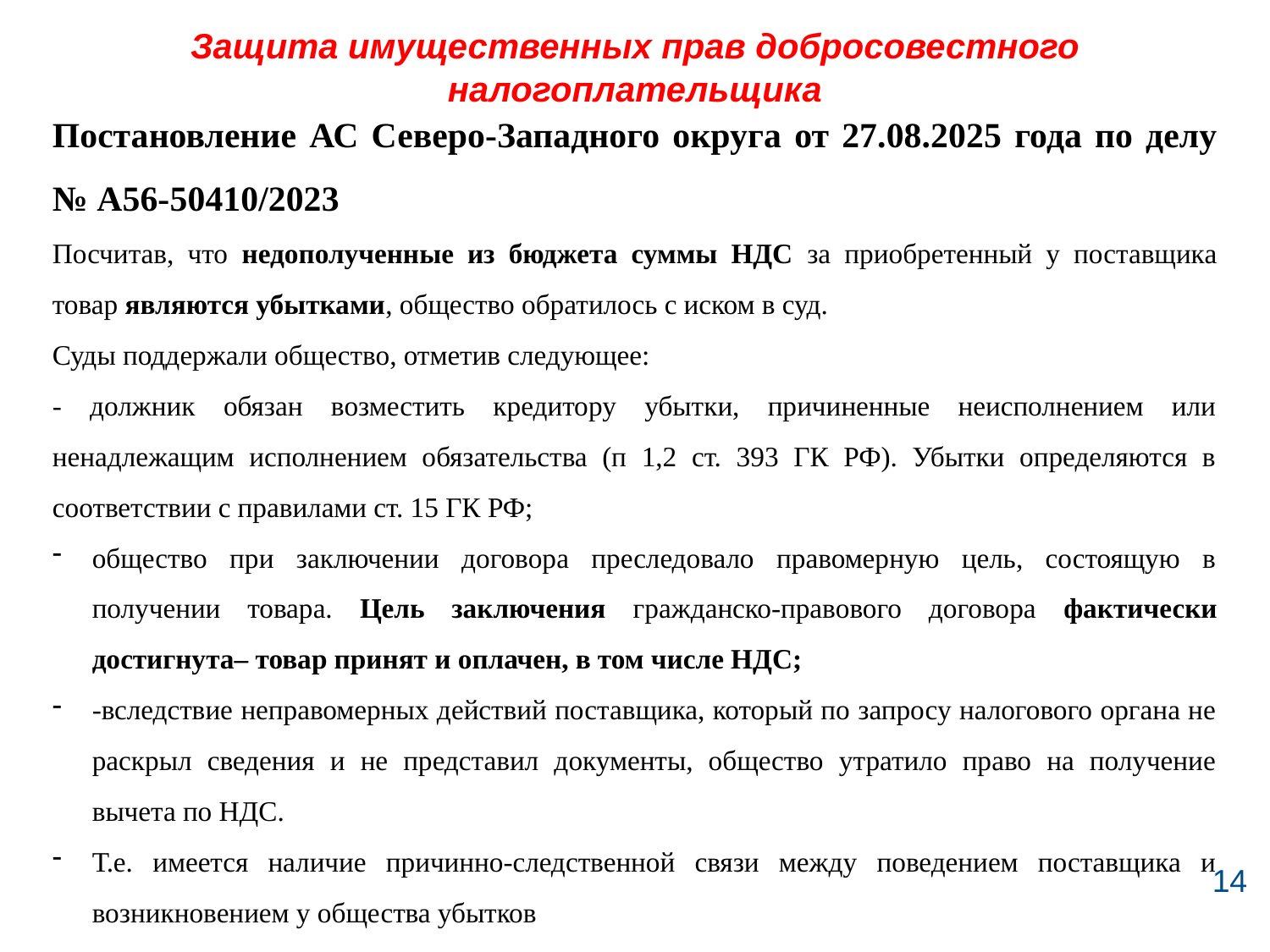

# Защита имущественных прав добросовестного налогоплательщика
Постановление АС Северо-Западного округа от 27.08.2025 года по делу № А56-50410/2023
Посчитав, что недополученные из бюджета суммы НДС за приобретенный у поставщика товар являются убытками, общество обратилось с иском в суд.
Суды поддержали общество, отметив следующее:
- должник обязан возместить кредитору убытки, причиненные неисполнением или ненадлежащим исполнением обязательства (п 1,2 ст. 393 ГК РФ). Убытки определяются в соответствии с правилами ст. 15 ГК РФ;
общество при заключении договора преследовало правомерную цель, состоящую в получении товара. Цель заключения гражданско-правового договора фактически достигнута– товар принят и оплачен, в том числе НДС;
-вследствие неправомерных действий поставщика, который по запросу налогового органа не раскрыл сведения и не представил документы, общество утратило право на получение вычета по НДС.
Т.е. имеется наличие причинно-следственной связи между поведением поставщика и возникновением у общества убытков